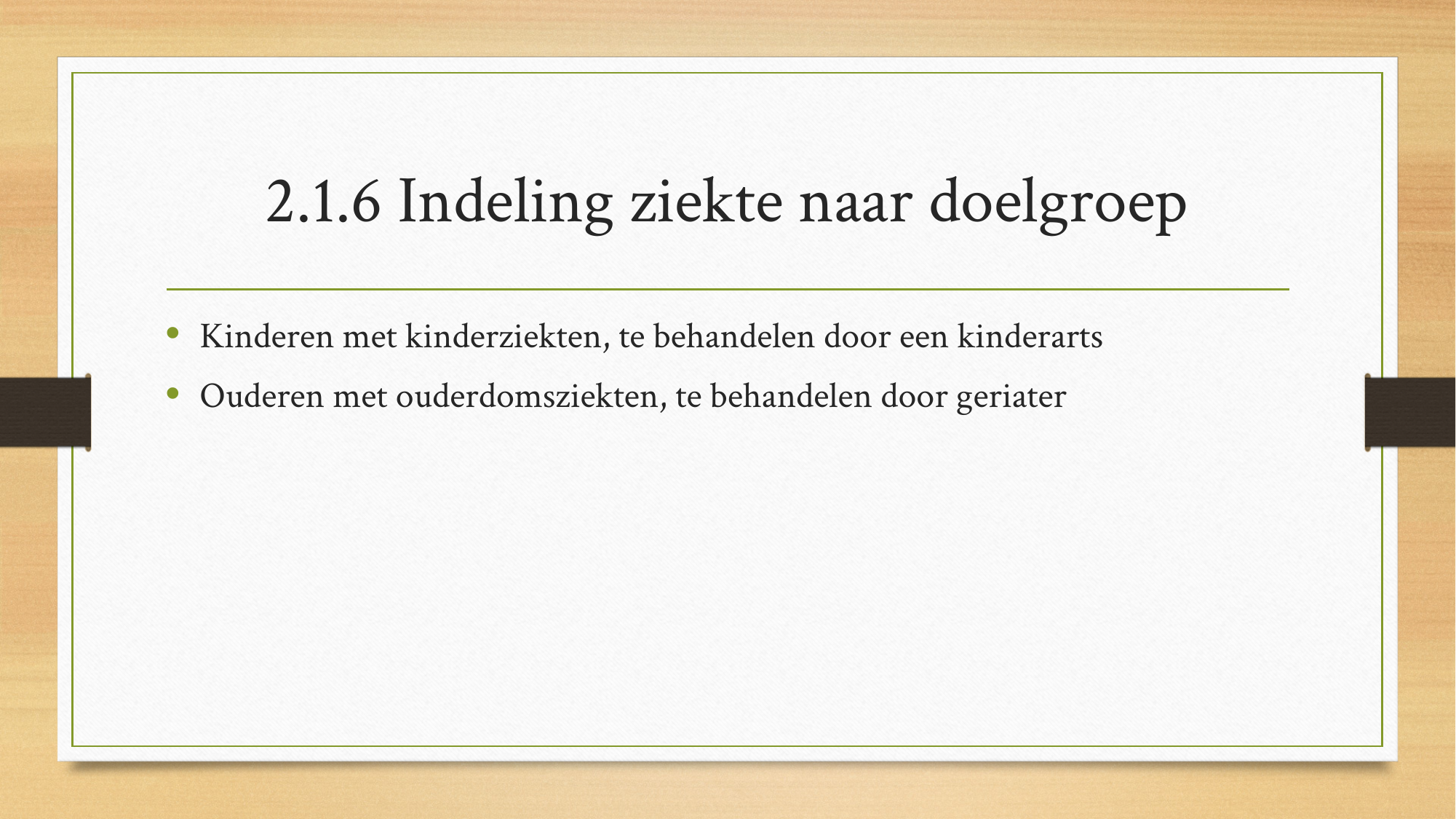

# 2.1.6 Indeling ziekte naar doelgroep
Kinderen met kinderziekten, te behandelen door een kinderarts
Ouderen met ouderdomsziekten, te behandelen door geriater